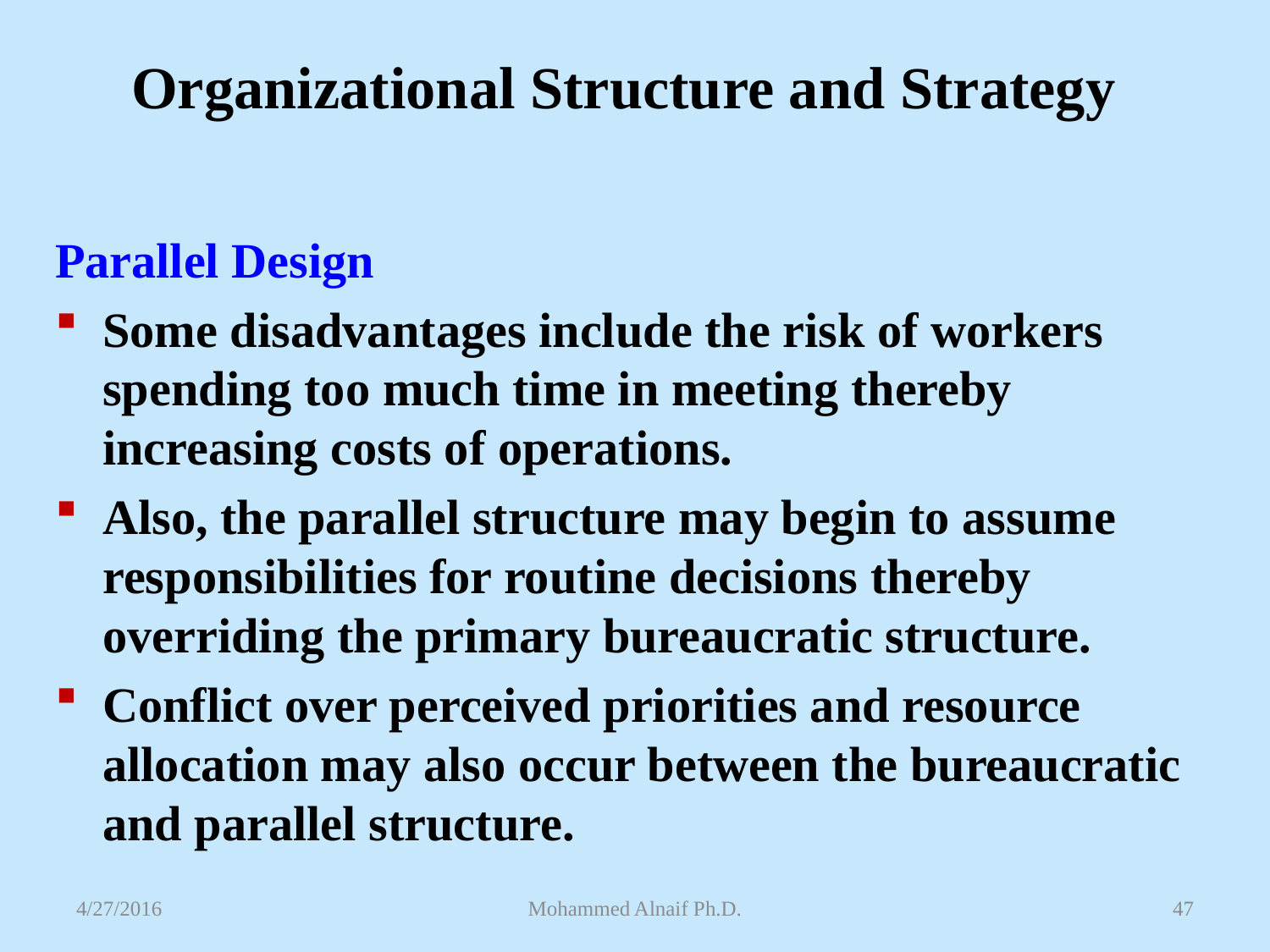

# Organizational Structure and Strategy
Parallel Design
Some disadvantages include the risk of workers spending too much time in meeting thereby increasing costs of operations.
Also, the parallel structure may begin to assume responsibilities for routine decisions thereby overriding the primary bureaucratic structure.
Conflict over perceived priorities and resource allocation may also occur between the bureaucratic and parallel structure.
4/27/2016
Mohammed Alnaif Ph.D.
47